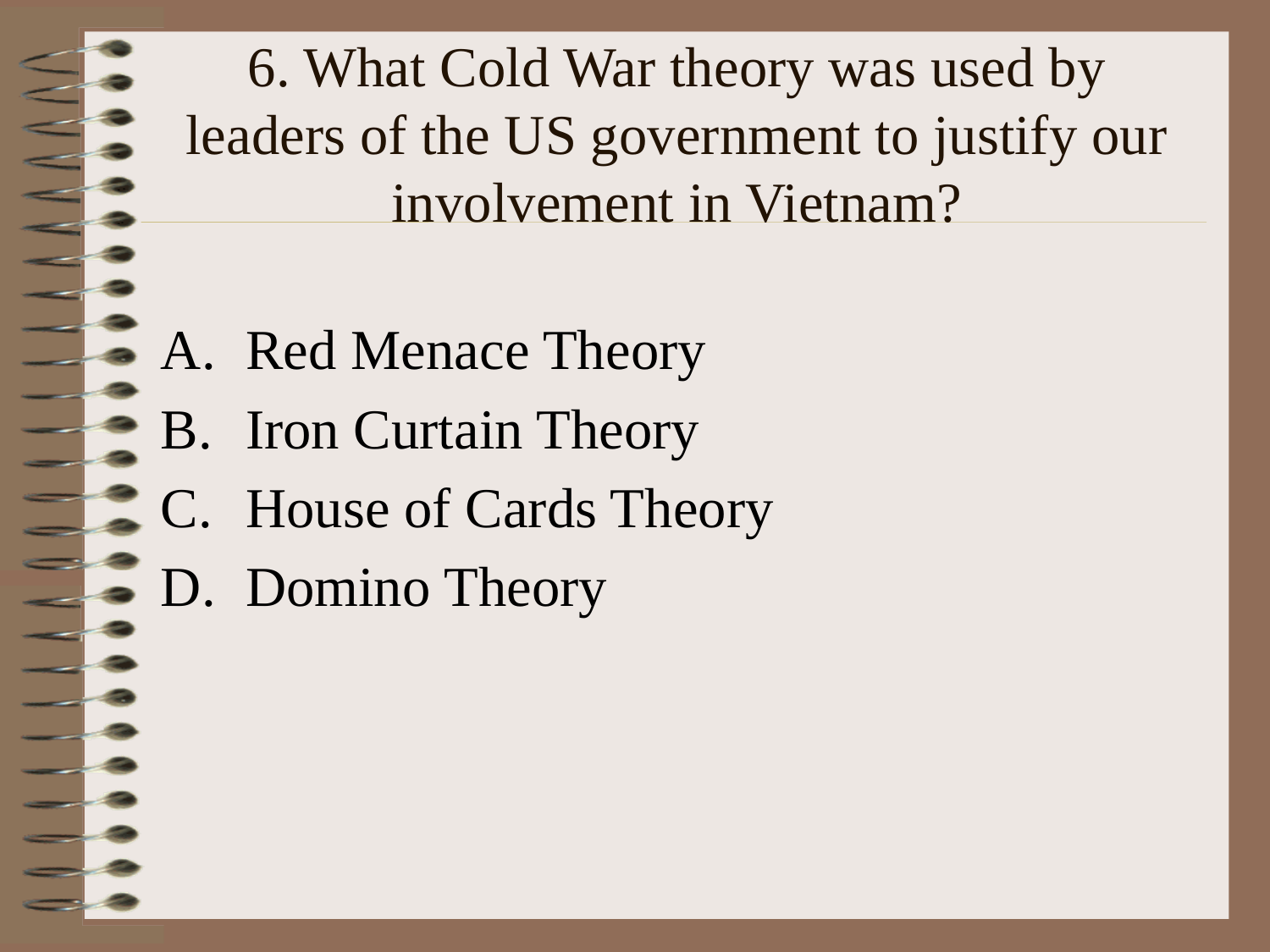

# 6. What Cold War theory was used by leaders of the US government to justify our involvement in Vietnam?
Red Menace Theory
Iron Curtain Theory
House of Cards Theory
Domino Theory